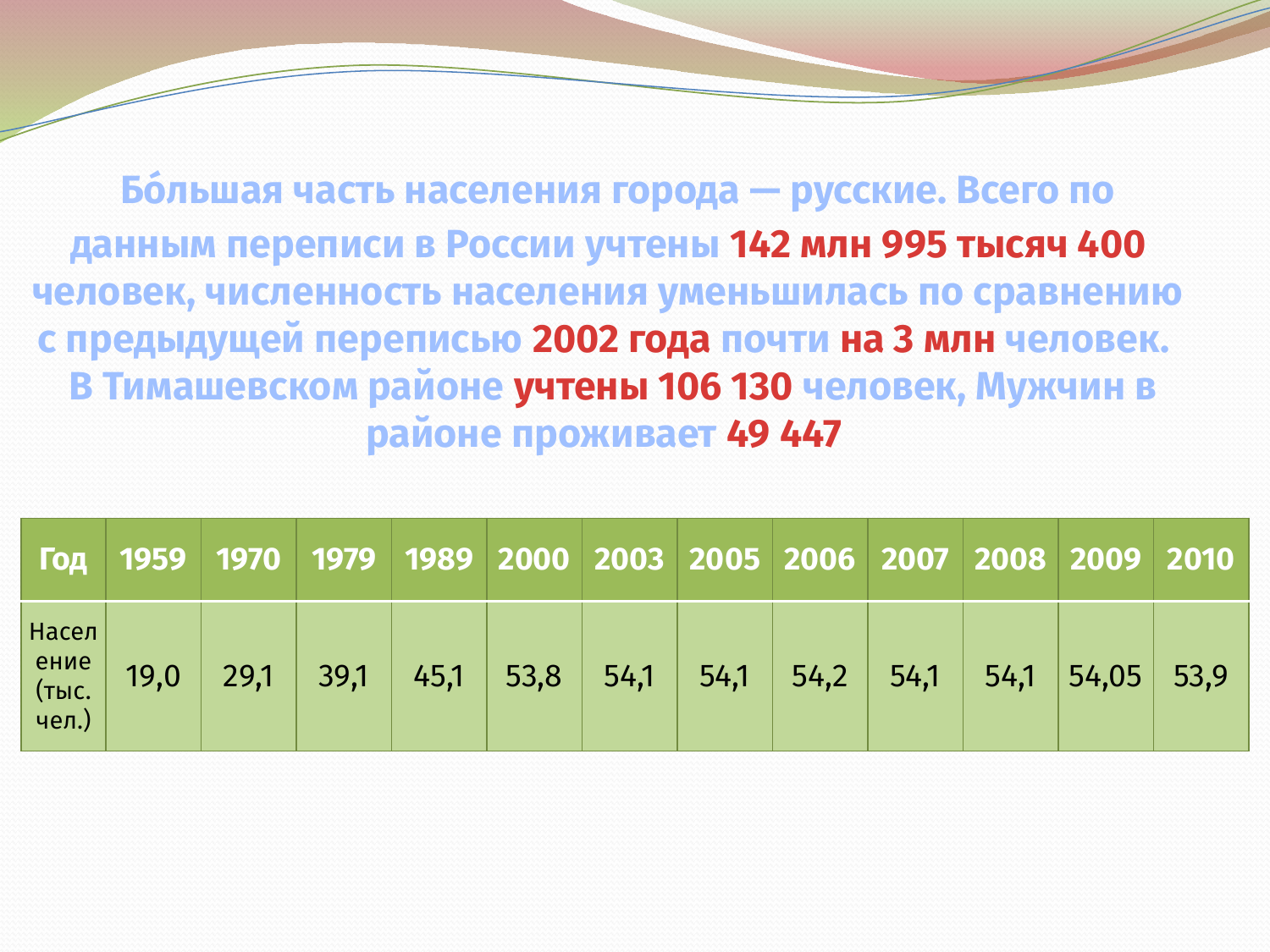

# Бо́льшая часть населения города — русские. Всего по данным переписи в России учтены 142 млн 995 тысяч 400 человек, численность населения уменьшилась по сравнению с предыдущей переписью 2002 года почти на 3 млн человек. В Тимашевском районе учтены 106 130 человек, Мужчин в районе проживает 49 447
| Год | 1959 | 1970 | 1979 | 1989 | 2000 | 2003 | 2005 | 2006 | 2007 | 2008 | 2009 | 2010 |
| --- | --- | --- | --- | --- | --- | --- | --- | --- | --- | --- | --- | --- |
| Население (тыс. чел.) | 19,0 | 29,1 | 39,1 | 45,1 | 53,8 | 54,1 | 54,1 | 54,2 | 54,1 | 54,1 | 54,05 | 53,9 |